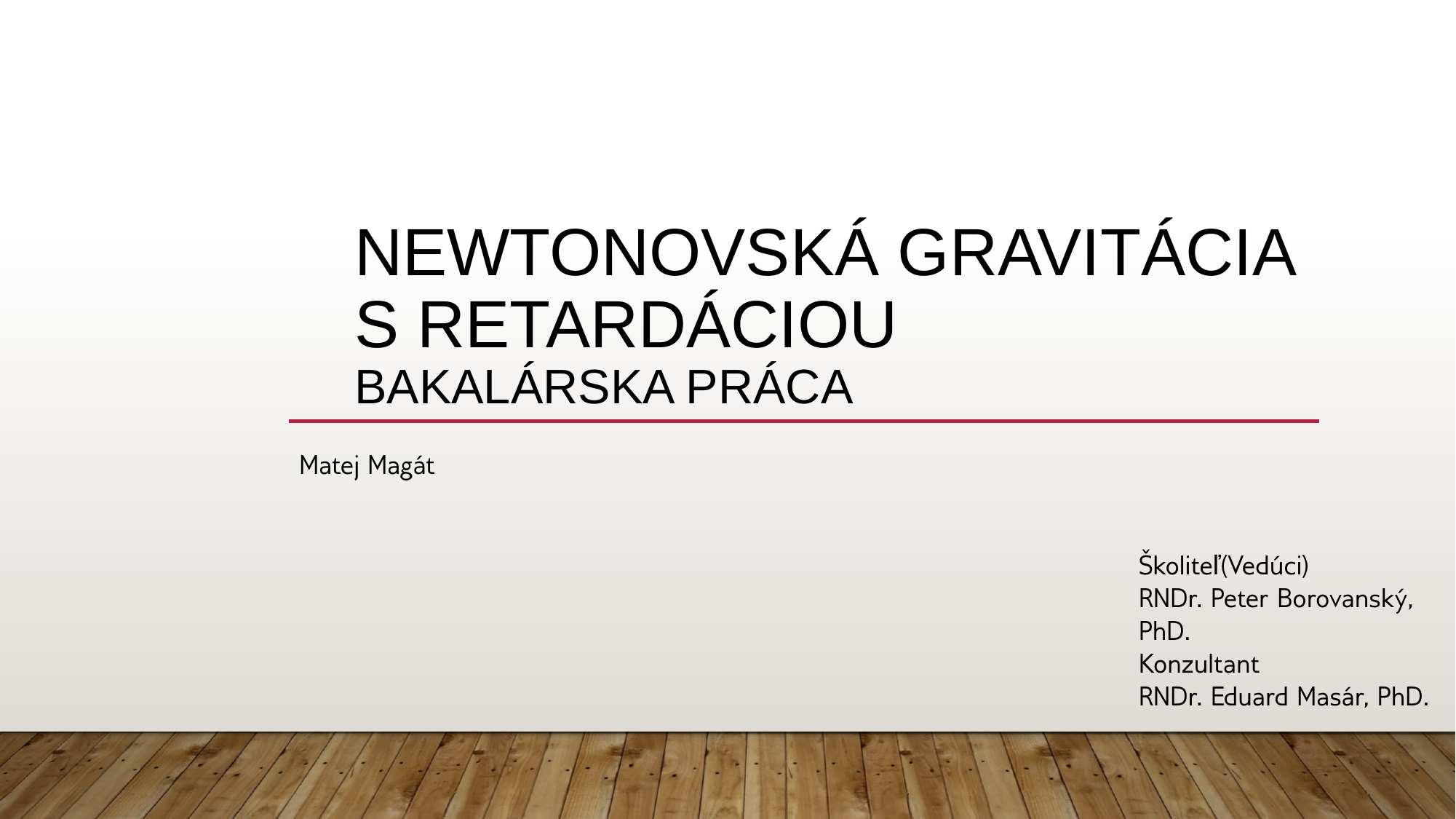

# Newtonovská gravitácia s retardáciou Bakalárska práca
Matej Magát

Školiteľ(Vedúci)
RNDr. Peter Borovanský, PhD.
Konzultant
RNDr. Eduard Masár, PhD.